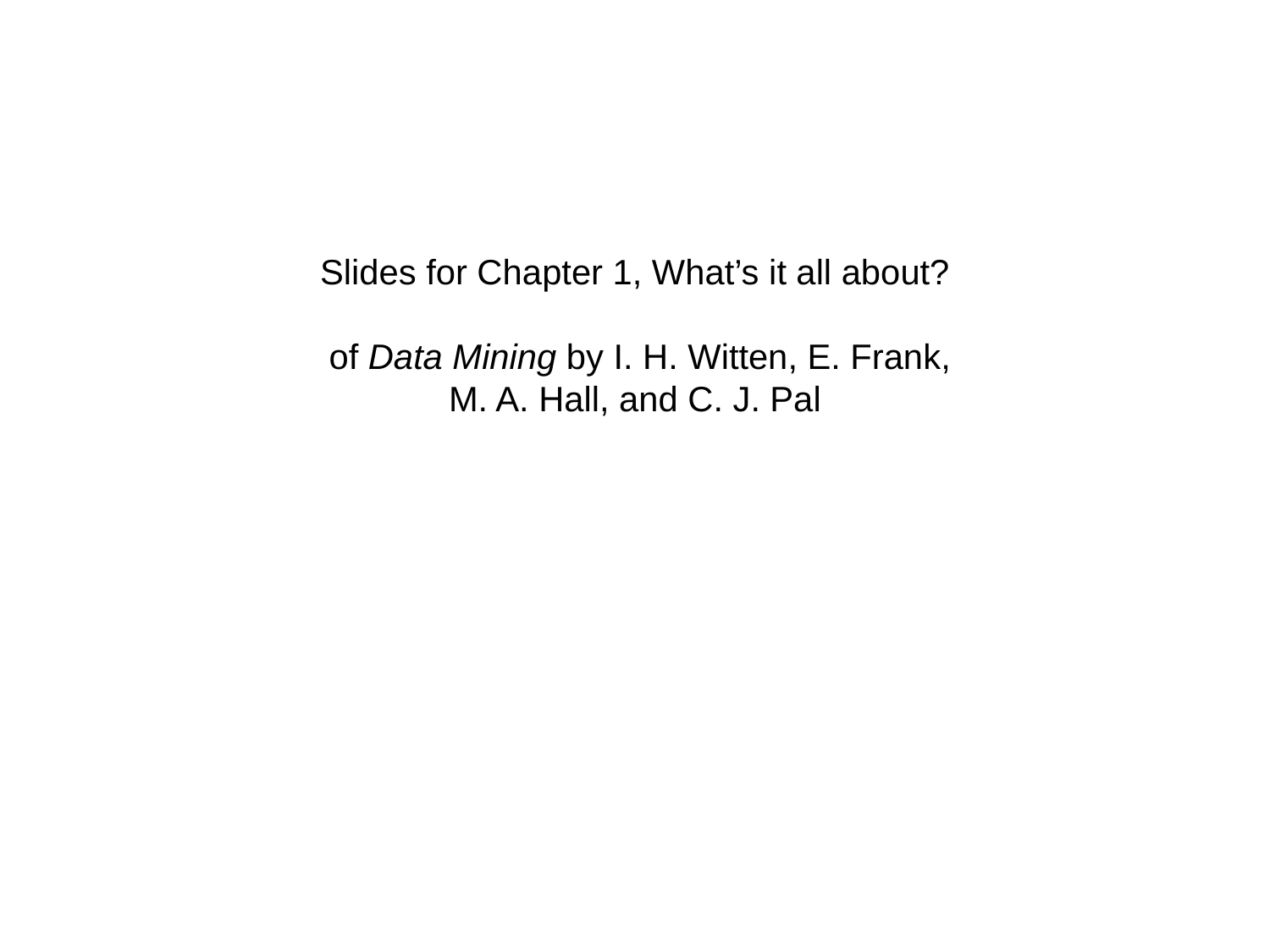

Slides for Chapter 1, What’s it all about?

 of Data Mining by I. H. Witten, E. Frank,
M. A. Hall, and C. J. Pal